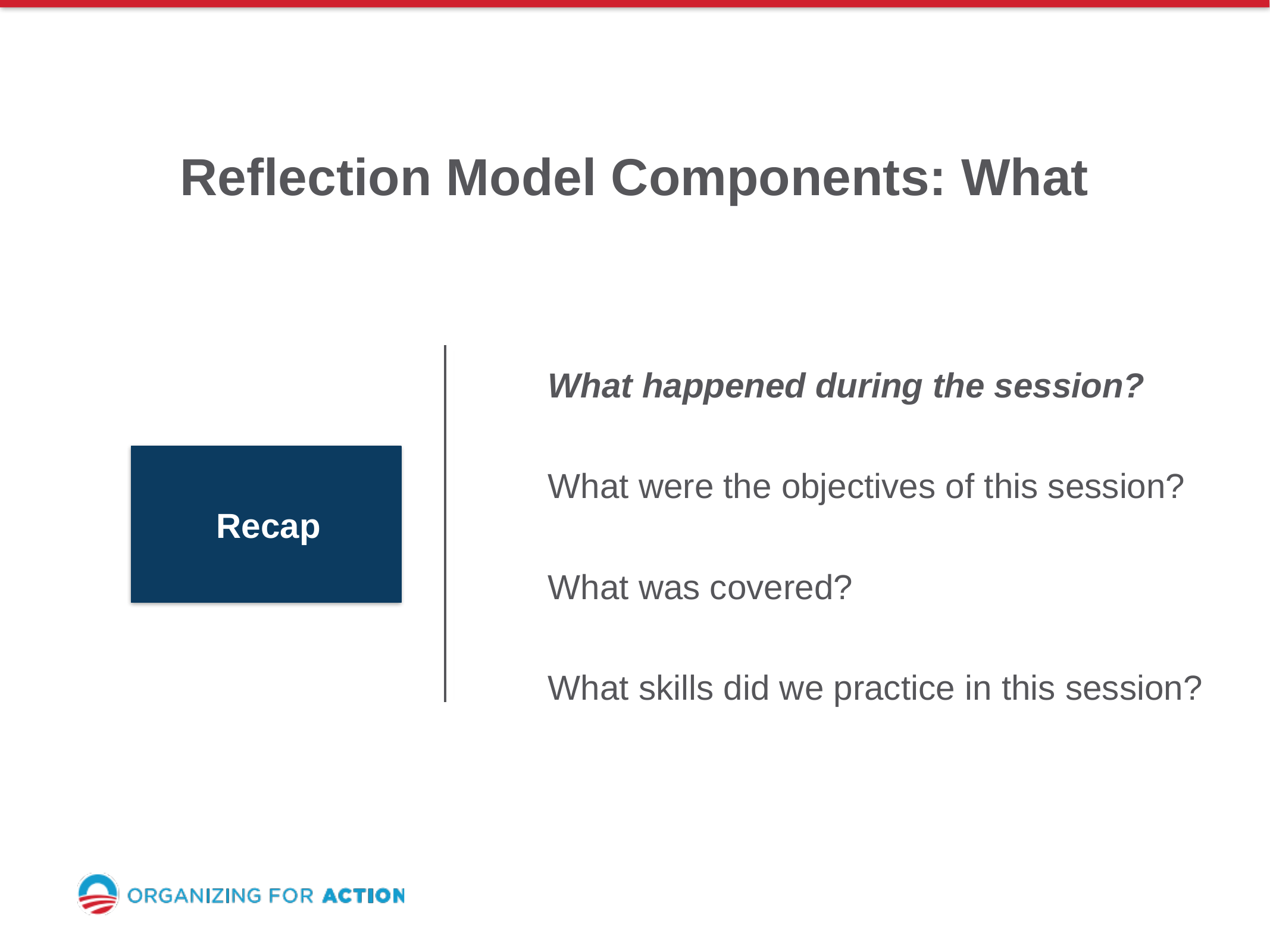

# Reflection Model Components: What
What happened during the session?
What were the objectives of this session?
Recap
What was covered?
What skills did we practice in this session?